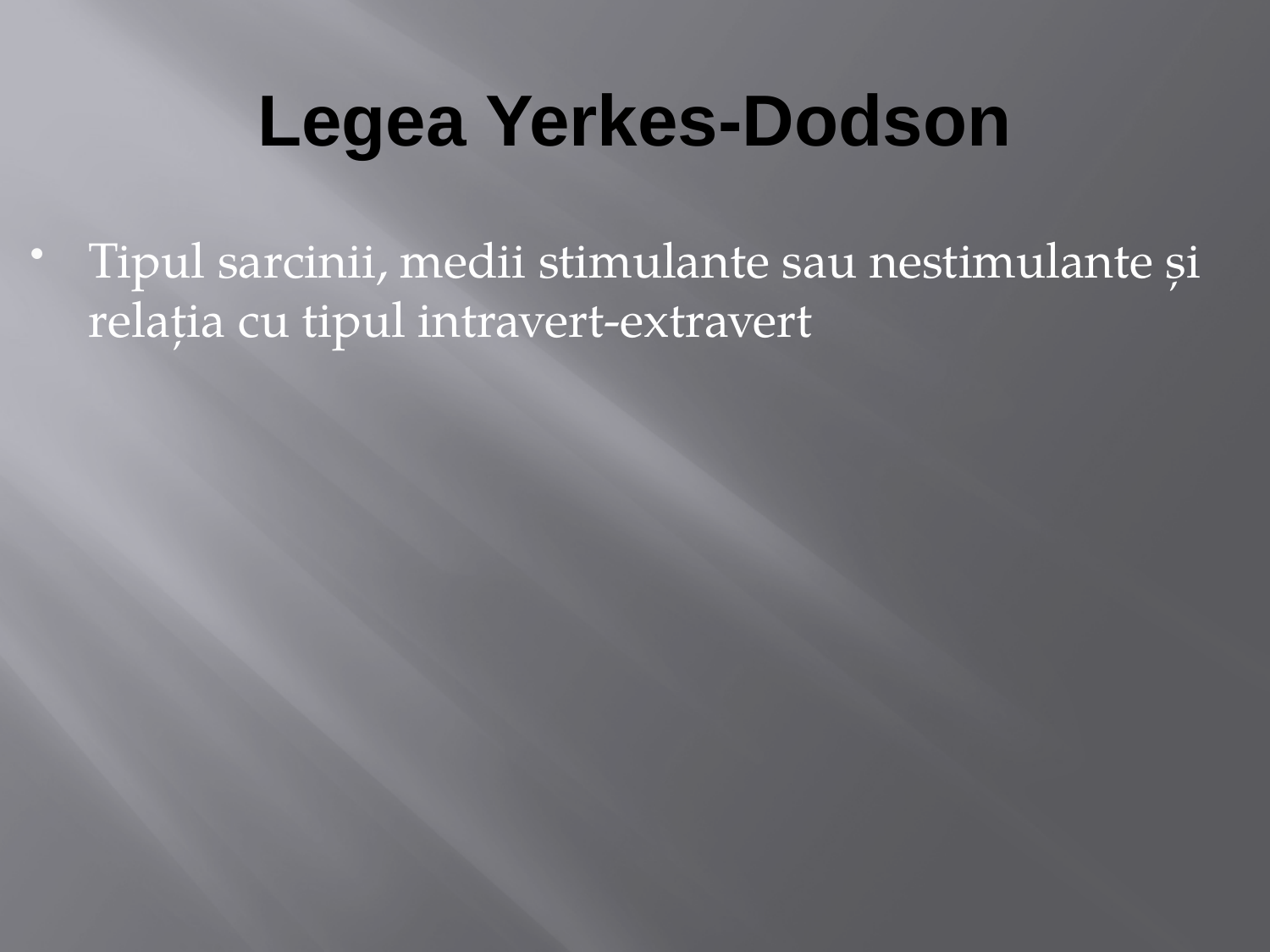

# Legea Yerkes-Dodson
Tipul sarcinii, medii stimulante sau nestimulante şi relaţia cu tipul intravert-extravert